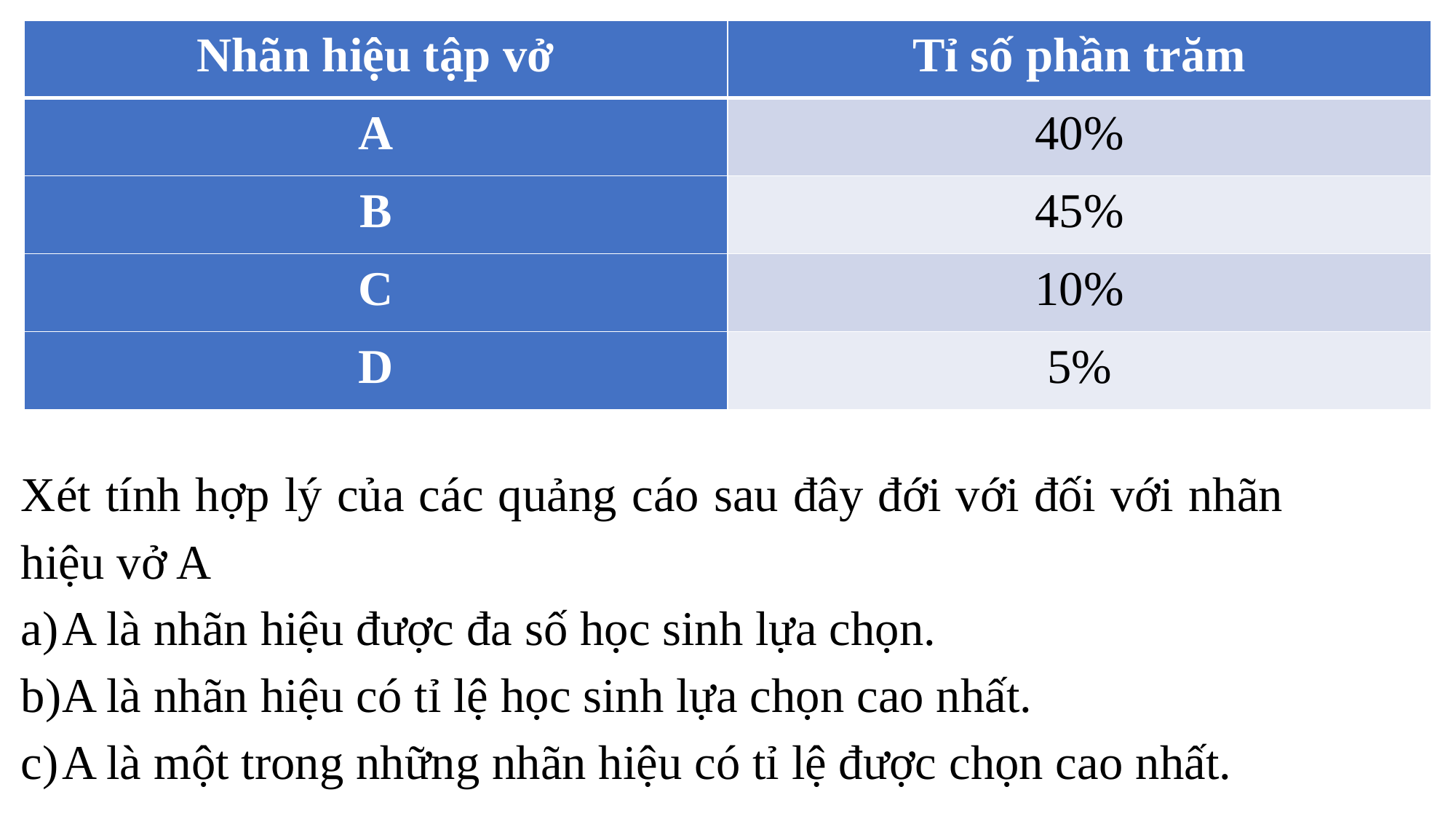

| Nhãn hiệu tập vở | Tỉ số phần trăm |
| --- | --- |
| A | 40% |
| B | 45% |
| C | 10% |
| D | 5% |
Xét tính hợp lý của các quảng cáo sau đây đới với đối với nhãn hiệu vở A
A là nhãn hiệu được đa số học sinh lựa chọn.
A là nhãn hiệu có tỉ lệ học sinh lựa chọn cao nhất.
A là một trong những nhãn hiệu có tỉ lệ được chọn cao nhất.